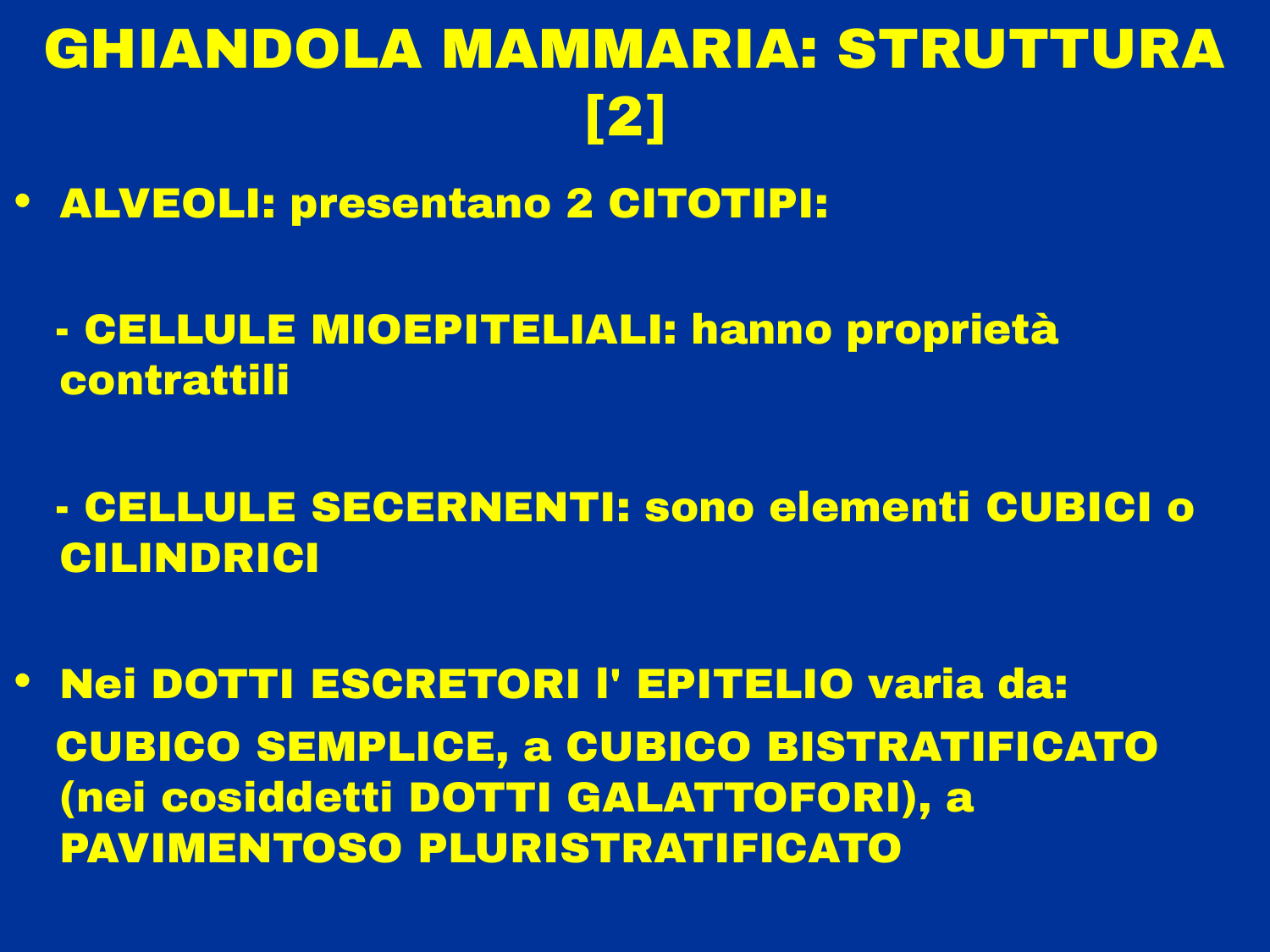

# GHIANDOLA MAMMARIA: STRUTTURA [2]
ALVEOLI: presentano 2 CITOTIPI:

   - CELLULE MIOEPITELIALI: hanno proprietà contrattili

   - CELLULE SECERNENTI: sono elementi CUBICI o CILINDRICI

Nei DOTTI ESCRETORI l' EPITELIO varia da:
   CUBICO SEMPLICE, a CUBICO BISTRATIFICATO (nei cosiddetti DOTTI GALATTOFORI), a PAVIMENTOSO PLURISTRATIFICATO